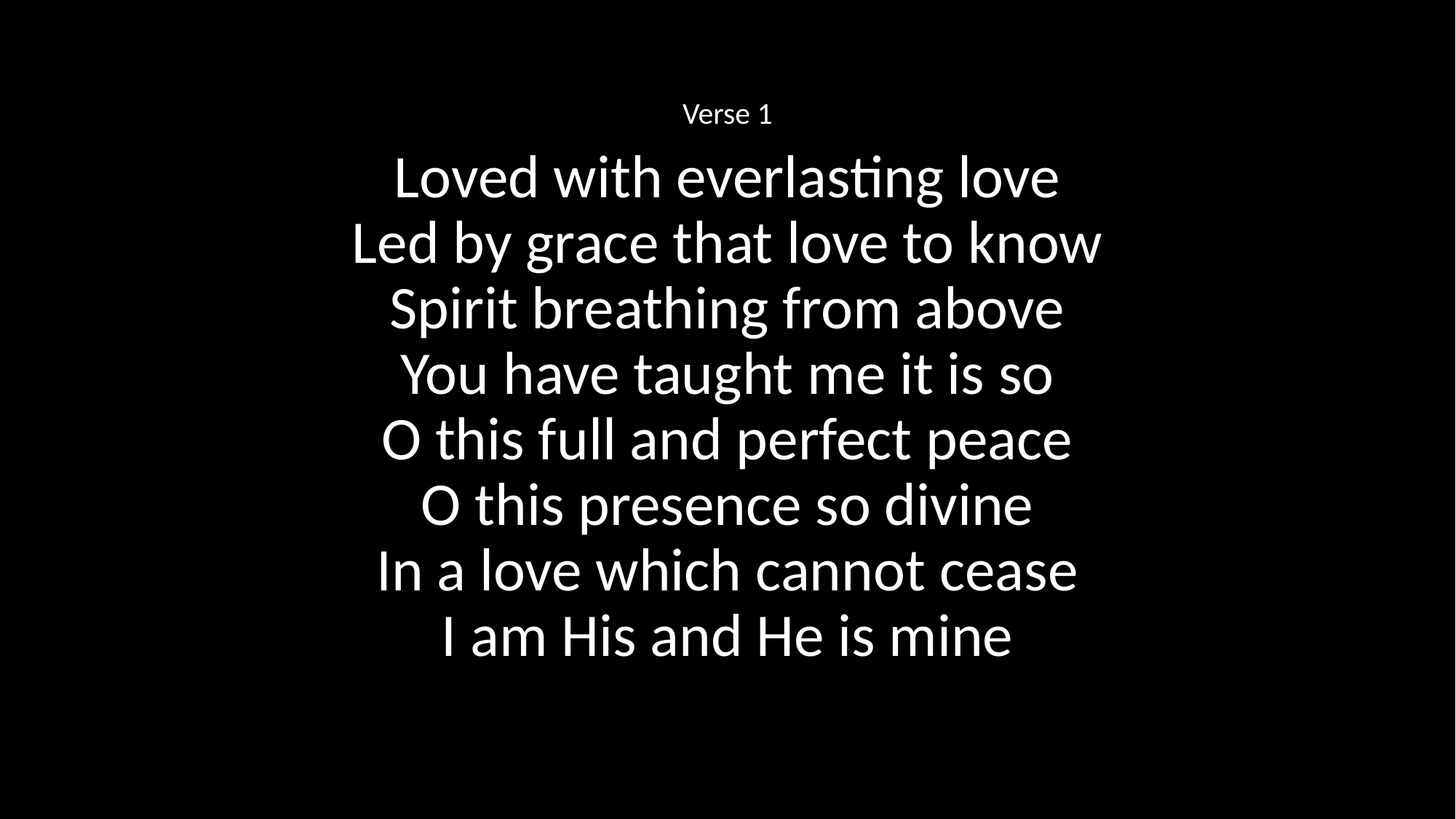

Verse 1
Loved with everlasting love
Led by grace that love to know
Spirit breathing from above
You have taught me it is so
O this full and perfect peace
O this presence so divine
In a love which cannot cease
I am His and He is mine